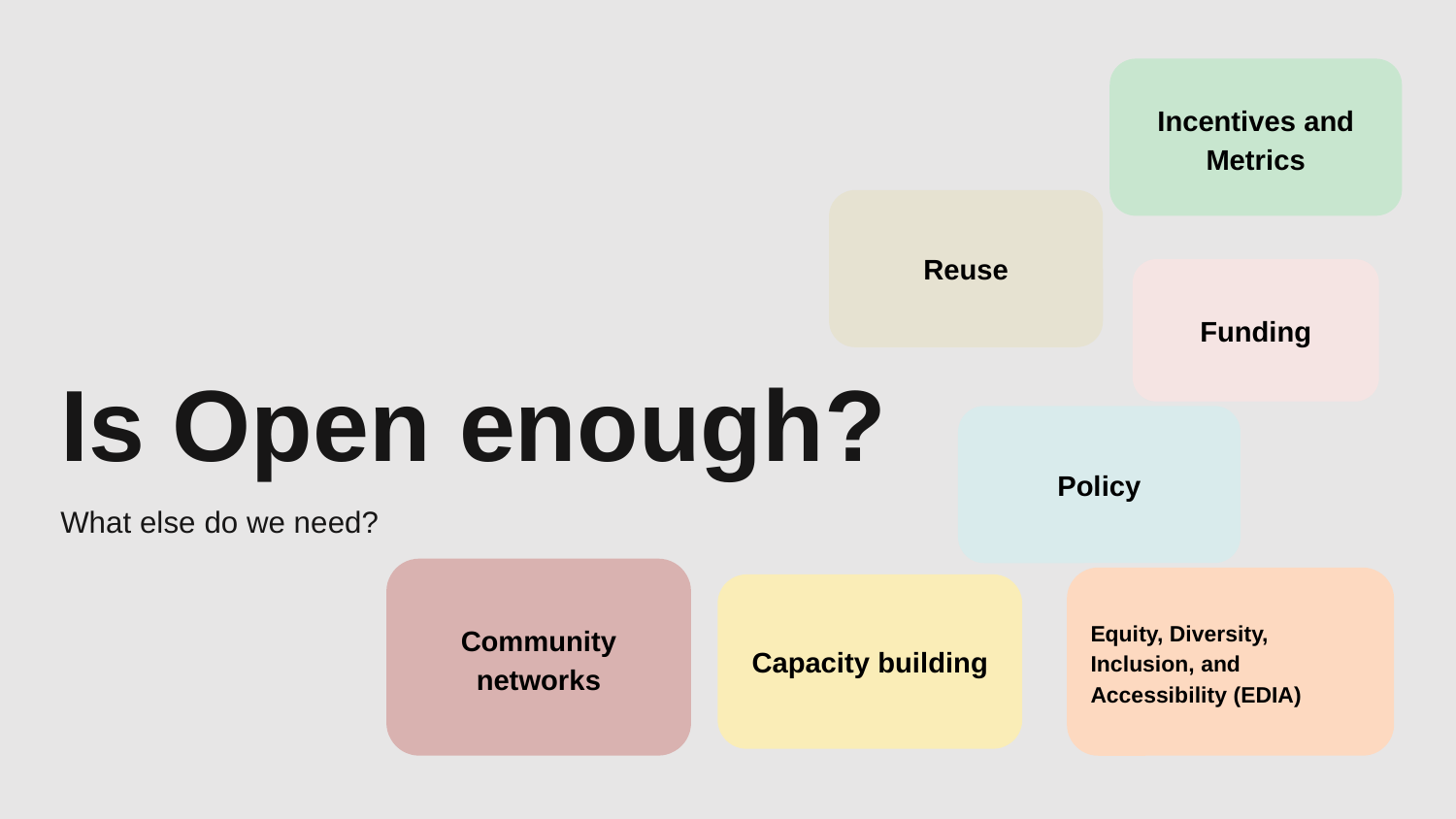

Incentives and Metrics
# Is Open enough?
Reuse
Funding
Policy
What else do we need?
Community networks
Equity, Diversity, Inclusion, and Accessibility (EDIA)
Capacity building